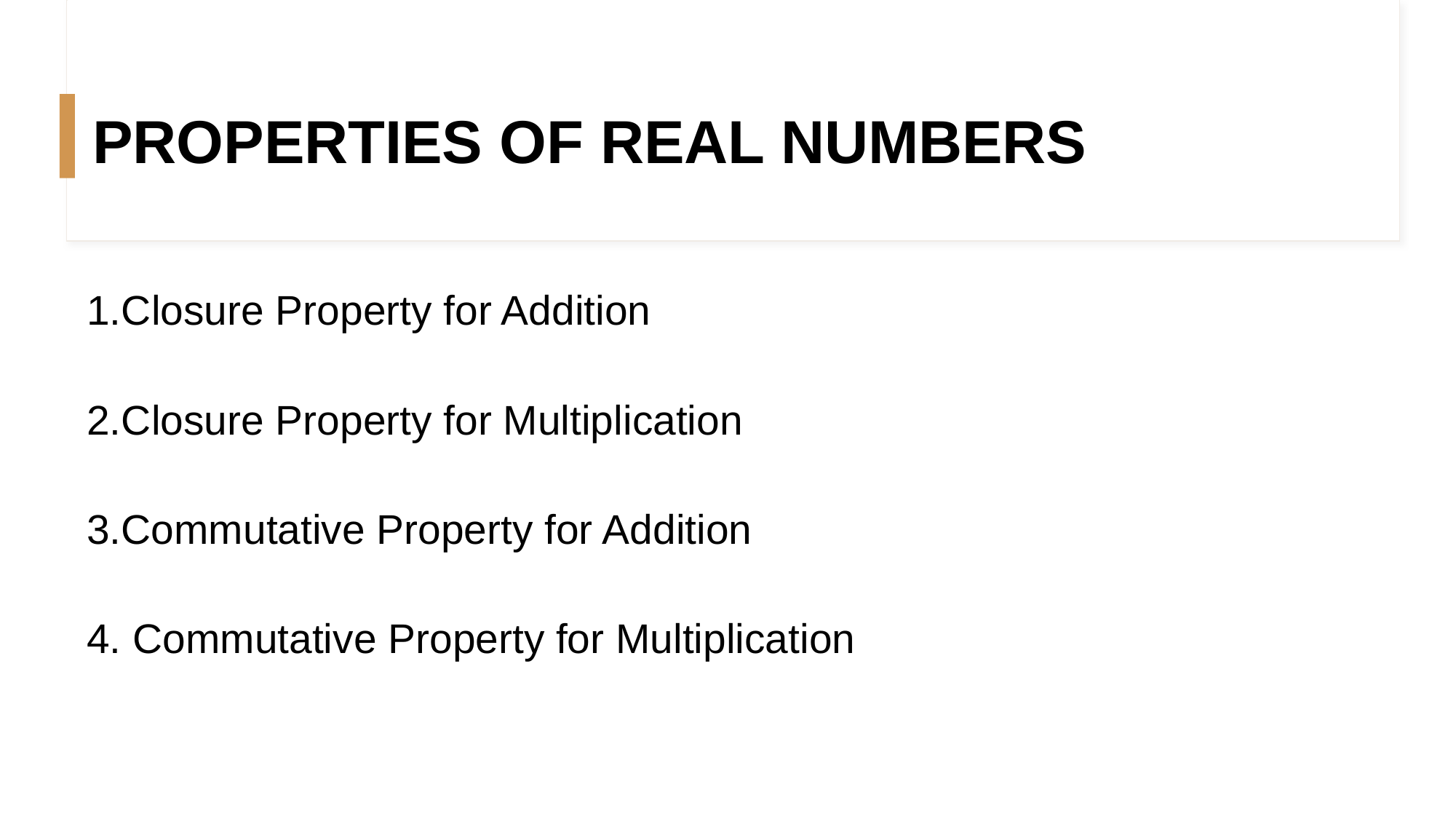

PROPERTIES OF REAL NUMBERS
#
Closure Property for Addition

Closure Property for Multiplication

3.Commutative Property for Addition

4. Commutative Property for Multiplication